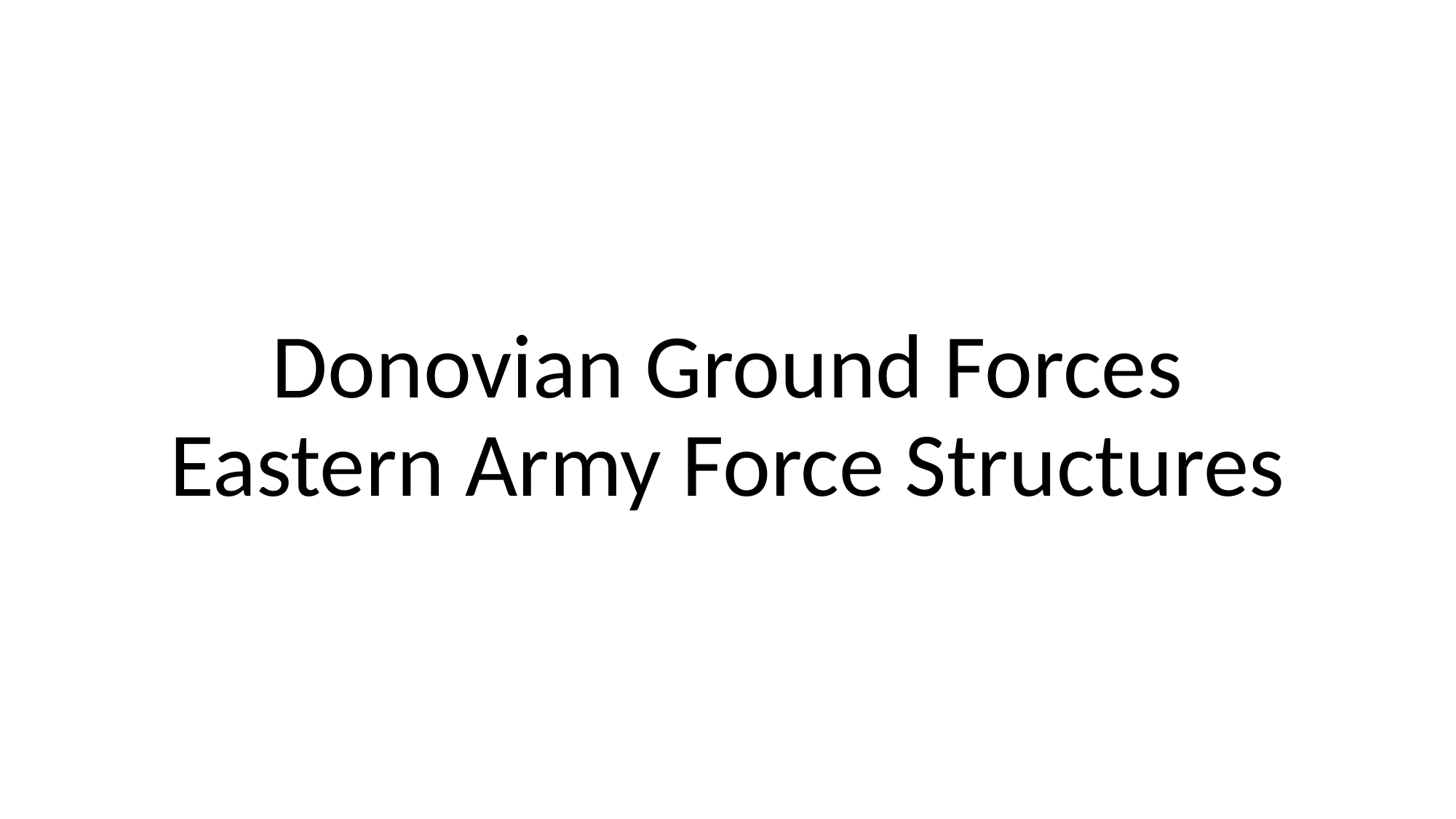

# Donovian Ground Forces Eastern Army Force Structures